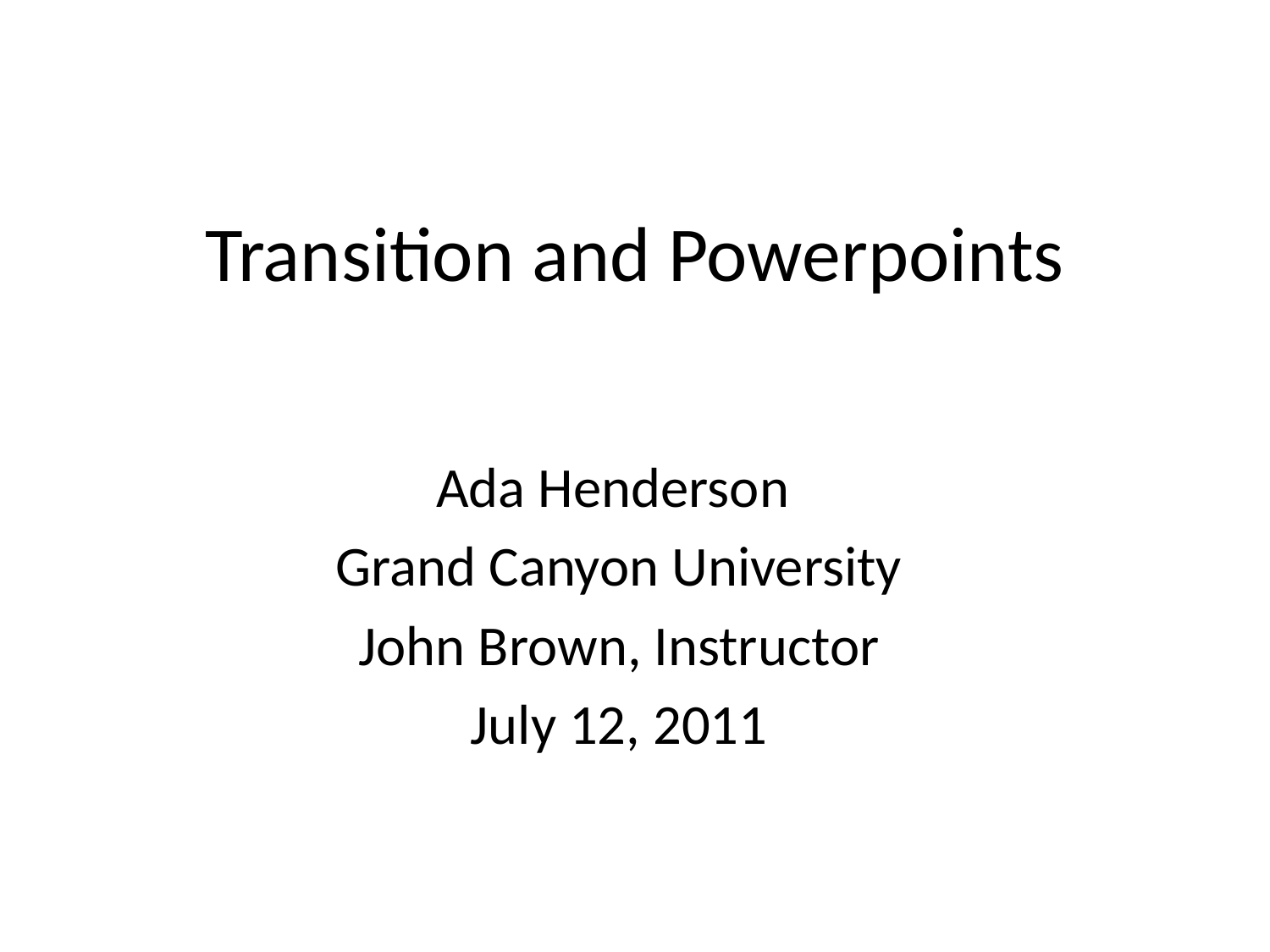

# Transition and Powerpoints
Ada Henderson
Grand Canyon University
John Brown, Instructor
July 12, 2011